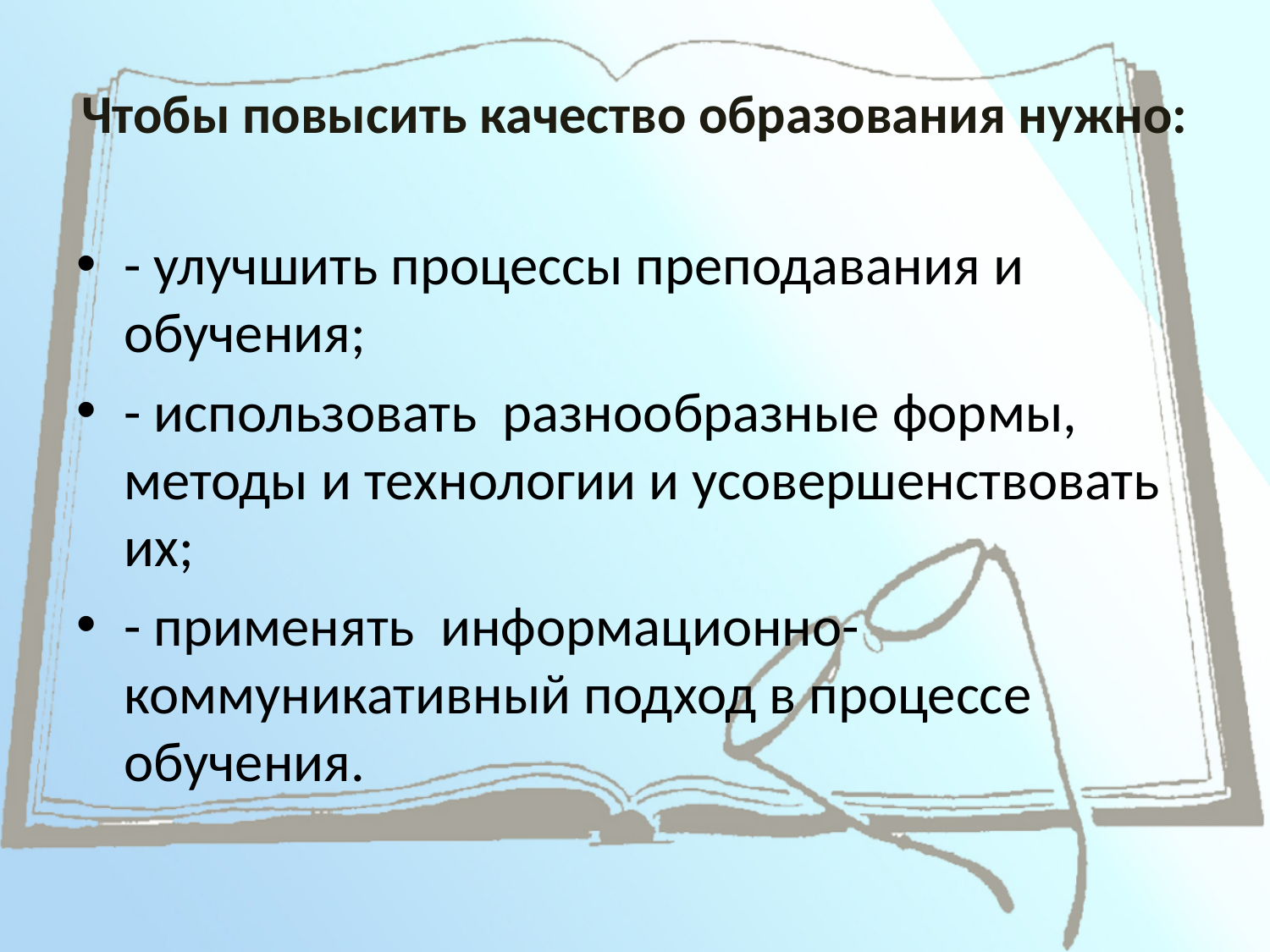

# Чтобы повысить качество образования нужно:
- улучшить процессы преподавания и обучения;
- использовать  разнообразные формы, методы и технологии и усовершенствовать их;
- применять  информационно-коммуникативный подход в процессе обучения.